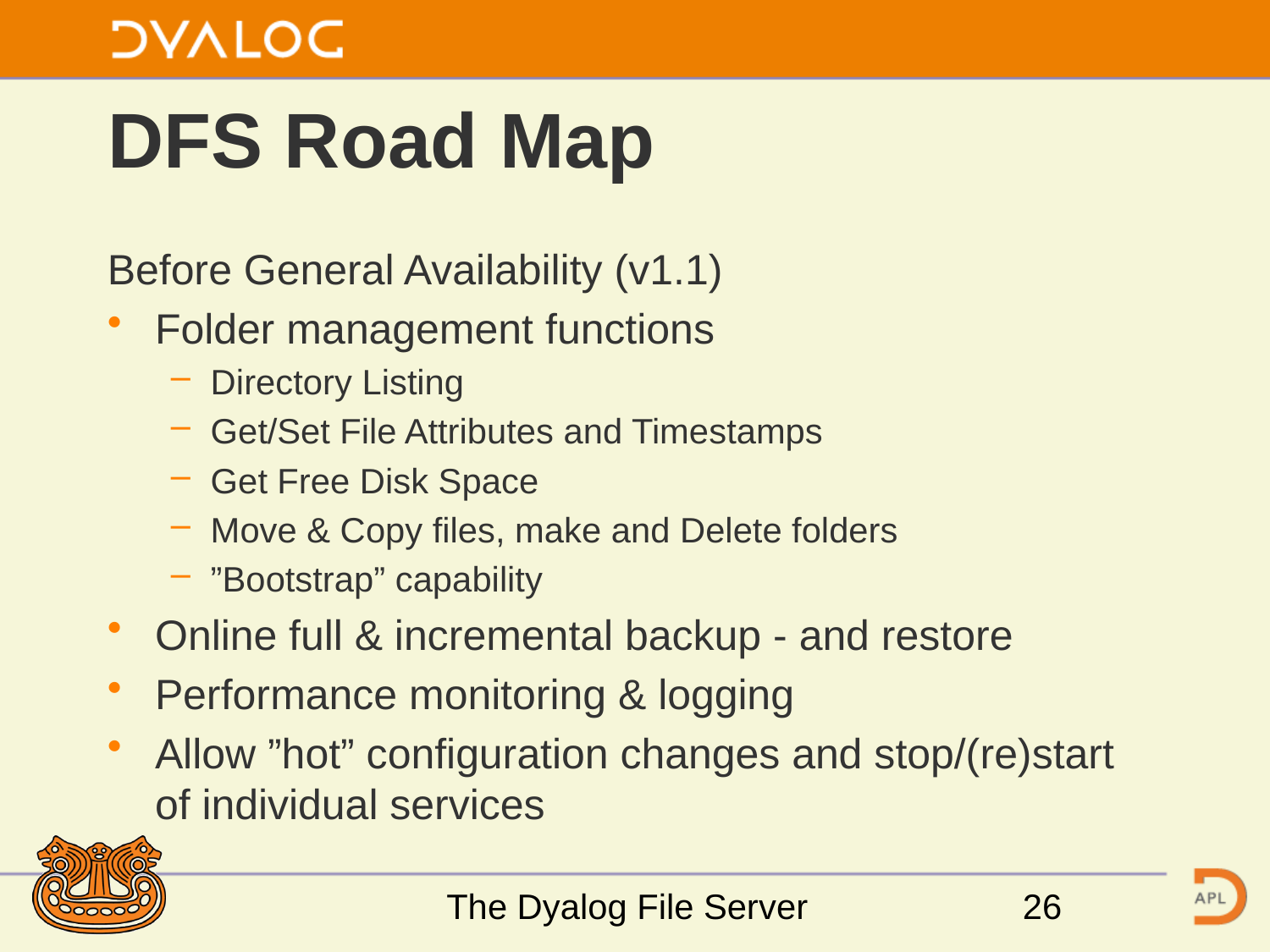

# DFS Road Map
Before General Availability (v1.1)
Folder management functions
Directory Listing
Get/Set File Attributes and Timestamps
Get Free Disk Space
Move & Copy files, make and Delete folders
”Bootstrap” capability
Online full & incremental backup - and restore
Performance monitoring & logging
Allow ”hot” configuration changes and stop/(re)start of individual services

The Dyalog File Server
26